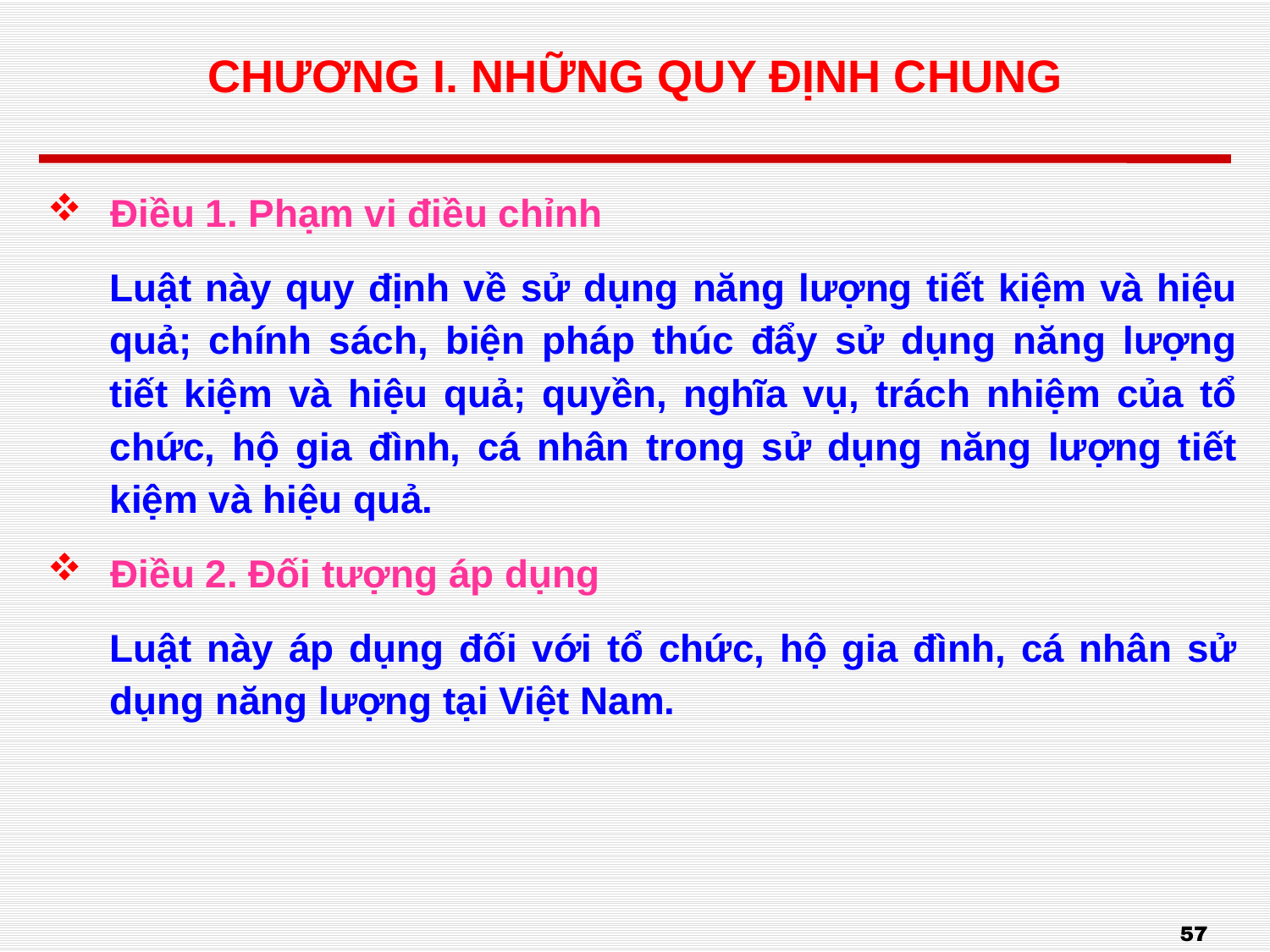

# CHƯƠNG I. NHỮNG QUY ĐỊNH CHUNG
Điều 1. Phạm vi điều chỉnh
Luật này quy định về sử dụng năng lượng tiết kiệm và hiệu quả; chính sách, biện pháp thúc đẩy sử dụng năng lượng tiết kiệm và hiệu quả; quyền, nghĩa vụ, trách nhiệm của tổ chức, hộ gia đình, cá nhân trong sử dụng năng lượng tiết kiệm và hiệu quả.
Điều 2. Đối tượng áp dụng
Luật này áp dụng đối với tổ chức, hộ gia đình, cá nhân sử dụng năng lượng tại Việt Nam.